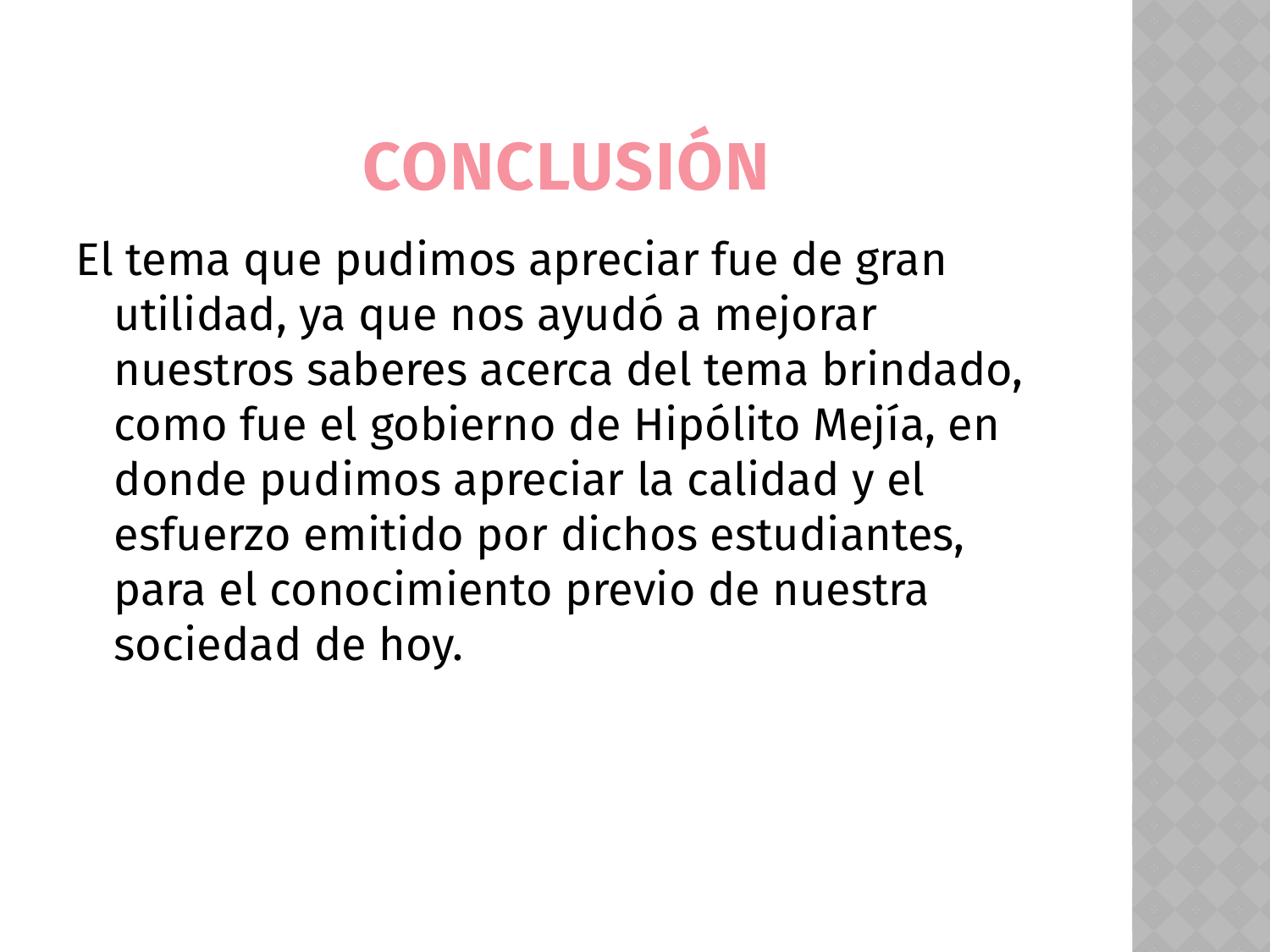

# Conclusión
El tema que pudimos apreciar fue de gran utilidad, ya que nos ayudó a mejorar nuestros saberes acerca del tema brindado, como fue el gobierno de Hipólito Mejía, en donde pudimos apreciar la calidad y el esfuerzo emitido por dichos estudiantes, para el conocimiento previo de nuestra sociedad de hoy.